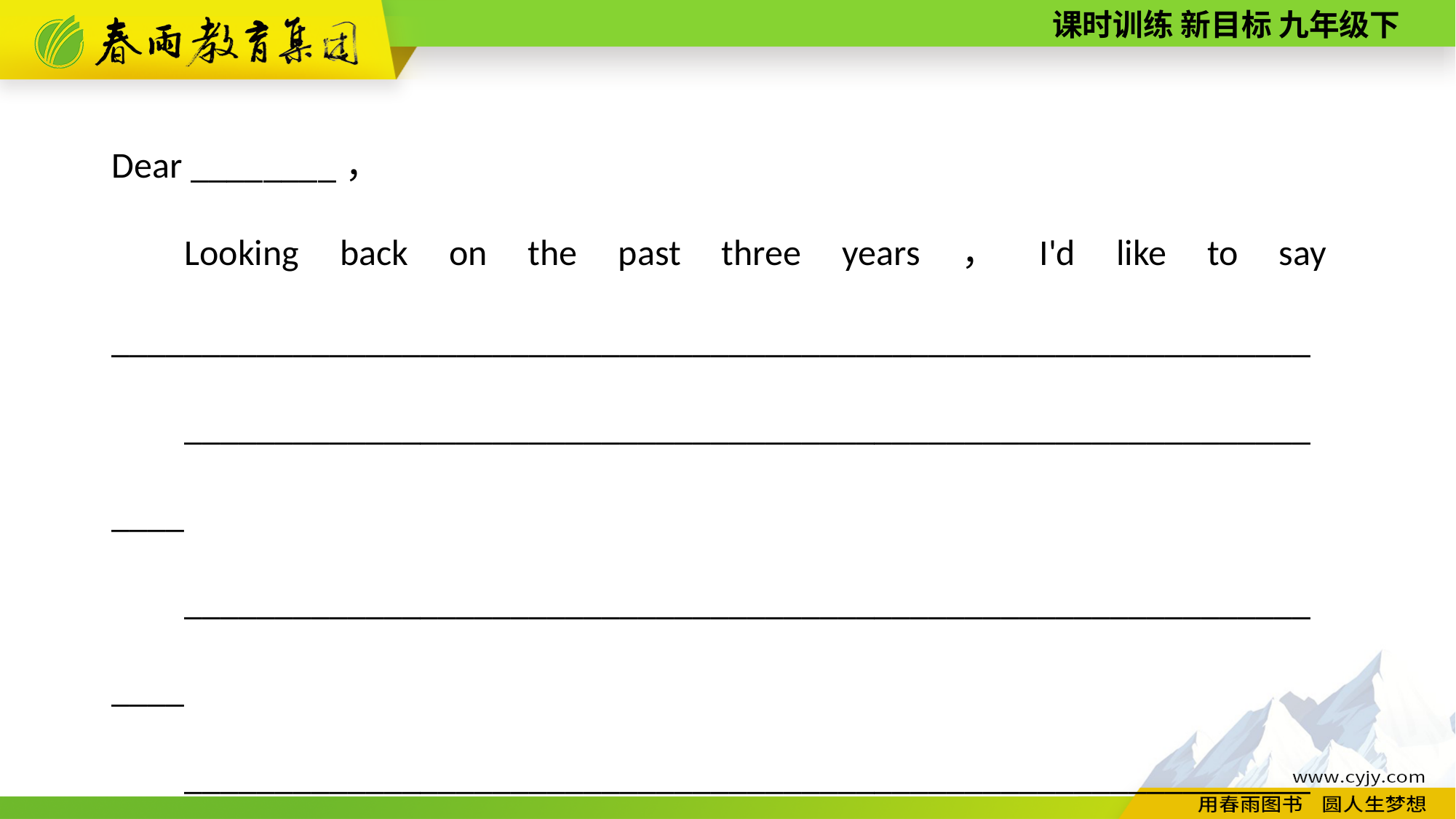

Dear ________，
Looking back on the past three years，I'd like to say __________________________________________________________________
__________________________________________________________________
__________________________________________________________________
__________________________________________________________________
Yours，
Li Hua